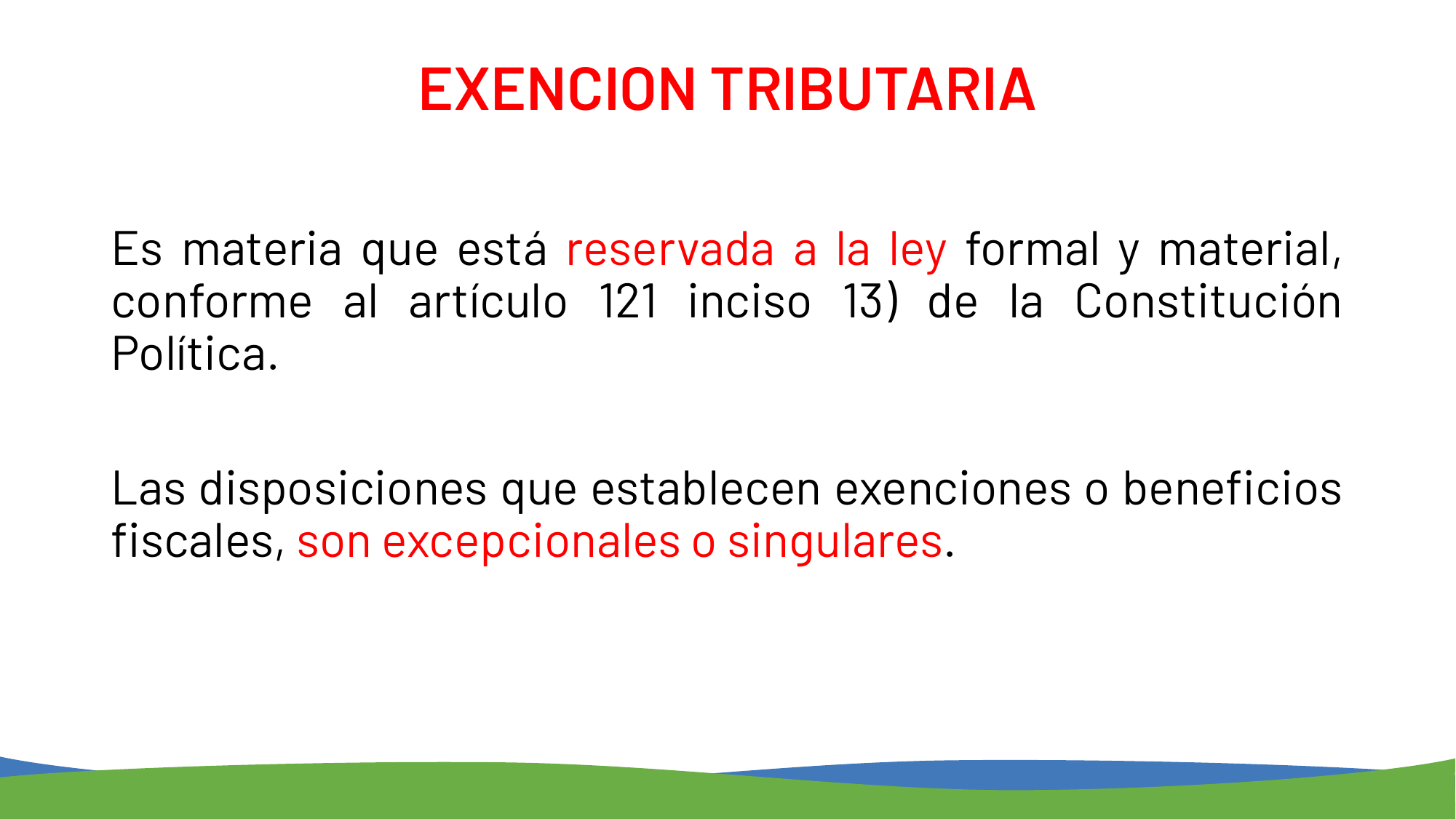

# EXENCION TRIBUTARIA
Es materia que está reservada a la ley formal y material, conforme al artículo 121 inciso 13) de la Constitución Política.

Las disposiciones que establecen exenciones o beneficios fiscales, son excepcionales o singulares.